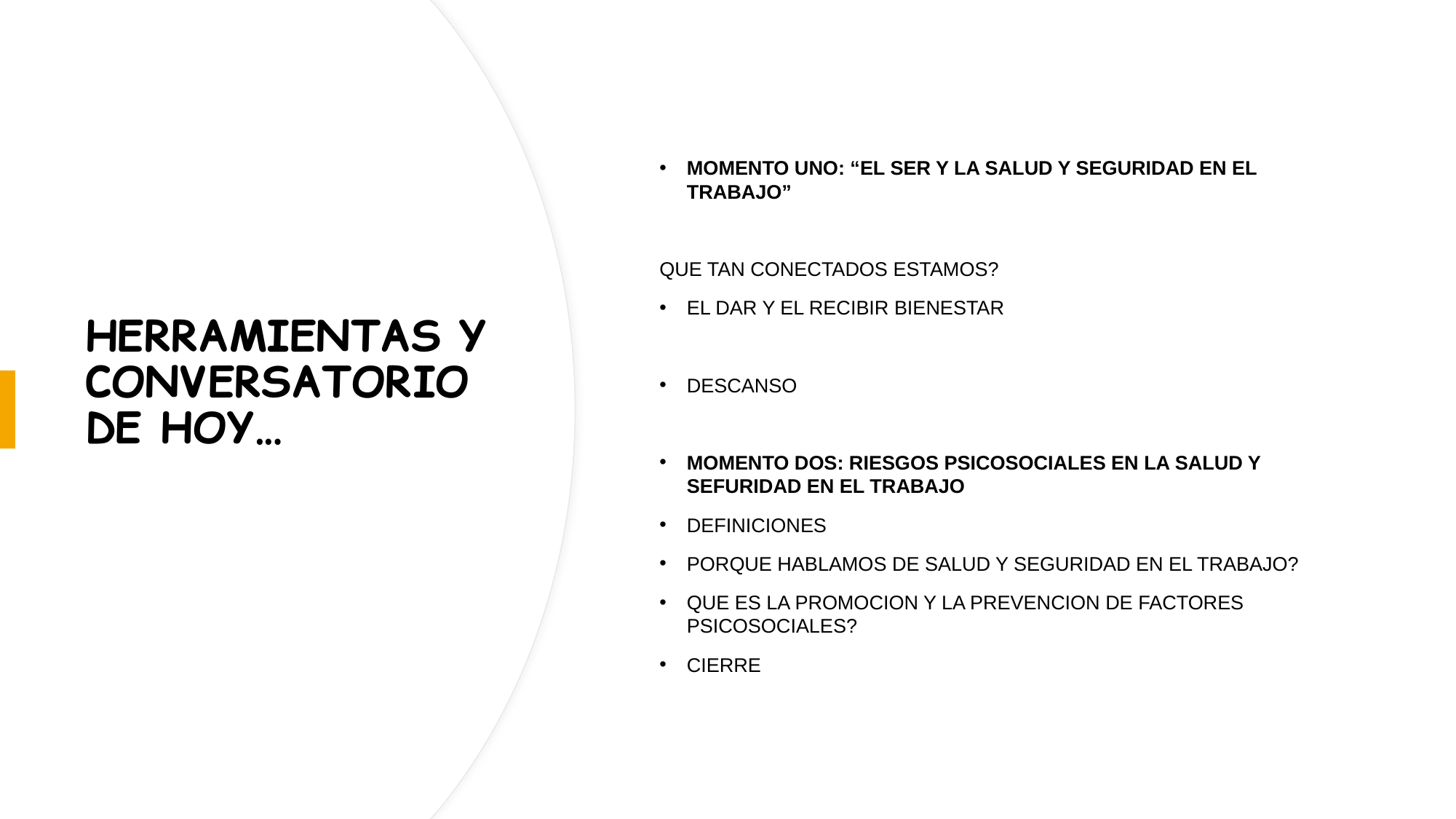

MOMENTO UNO: “EL SER Y LA SALUD Y SEGURIDAD EN EL TRABAJO”

QUE TAN CONECTADOS ESTAMOS?
EL DAR Y EL RECIBIR BIENESTAR

DESCANSO

MOMENTO DOS: RIESGOS PSICOSOCIALES EN LA SALUD Y SEFURIDAD EN EL TRABAJO
DEFINICIONES
PORQUE HABLAMOS DE SALUD Y SEGURIDAD EN EL TRABAJO?
QUE ES LA PROMOCION Y LA PREVENCION DE FACTORES PSICOSOCIALES?
CIERRE

# HERRAMIENTAS Y CONVERSATORIO DE HOY…